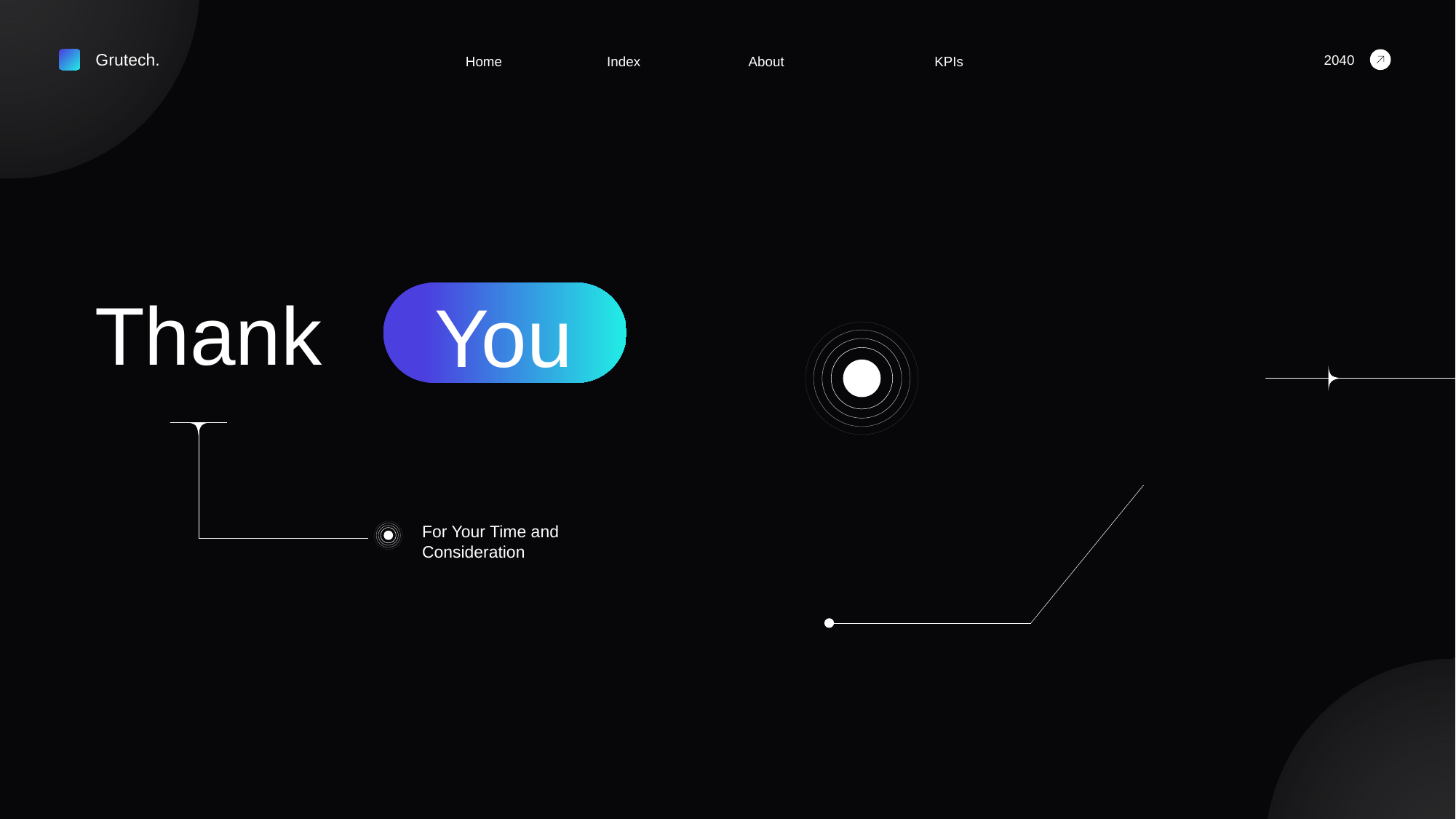

Grutech.
2040
About
Home
Index
KPIs

Thank

You

For Your Time and
Consideration